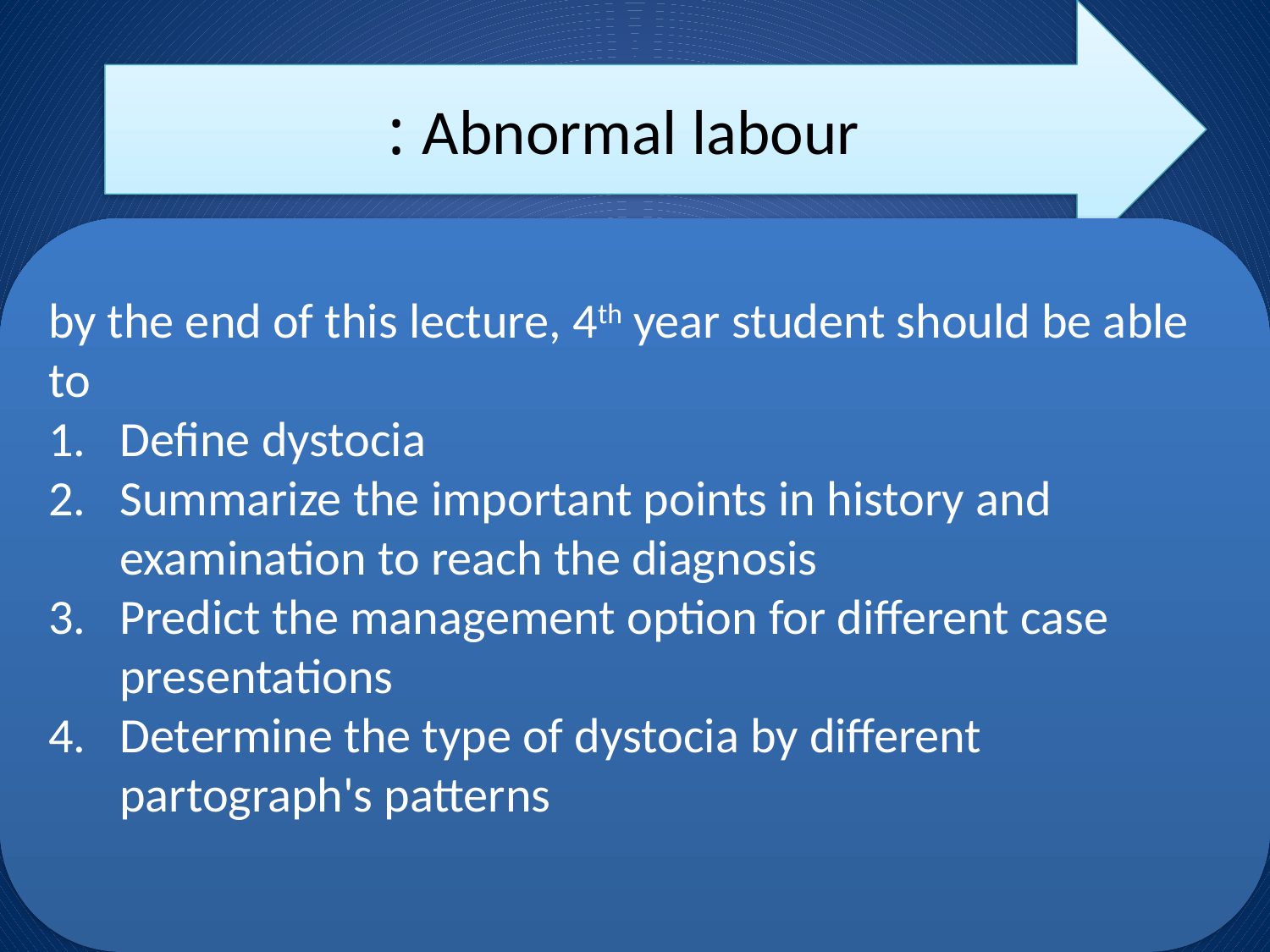

Abnormal labour :
by the end of this lecture, 4th year student should be able to
Define dystocia
Summarize the important points in history and examination to reach the diagnosis
Predict the management option for different case presentations
Determine the type of dystocia by different partograph's patterns